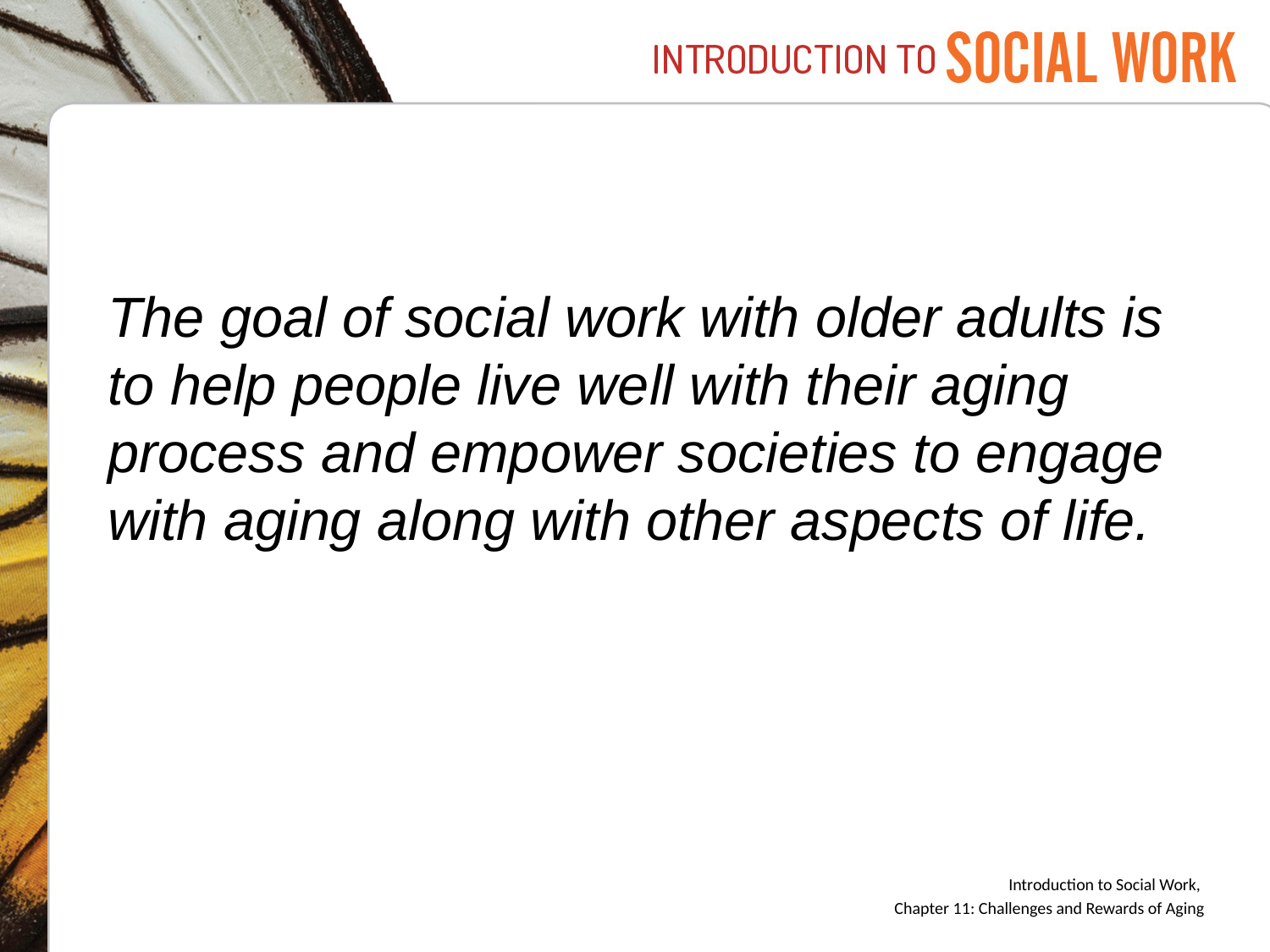

#
The goal of social work with older adults is to help people live well with their aging process and empower societies to engage with aging along with other aspects of life.
Introduction to Social Work,
Chapter 11: Challenges and Rewards of Aging